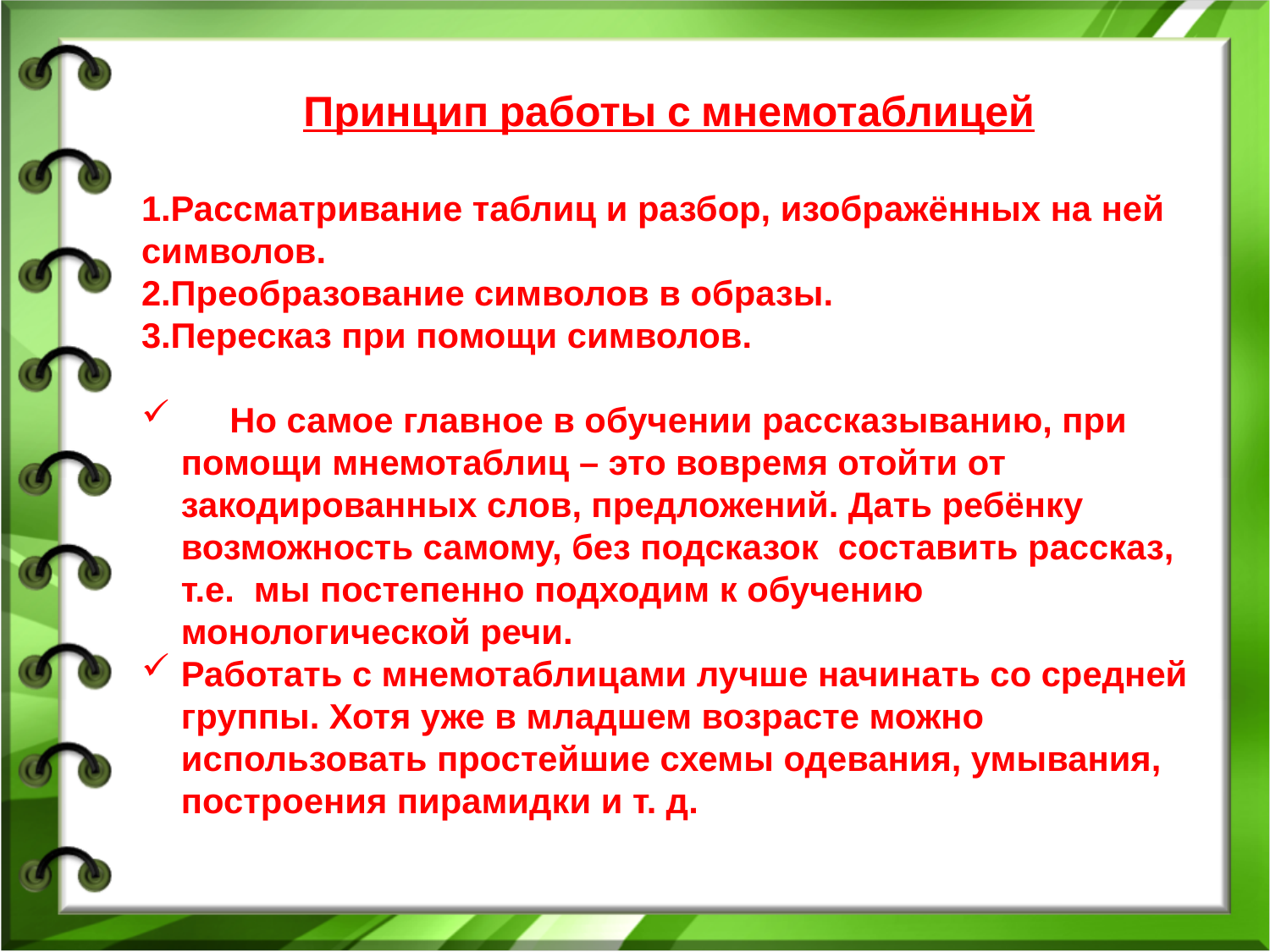

Принцип работы с мнемотаблицей

1.Рассматривание таблиц и разбор, изображённых на ней символов.
2.Преобразование символов в образы.
3.Пересказ при помощи символов.

     Но самое главное в обучении рассказыванию, при помощи мнемотаблиц – это вовремя отойти от закодированных слов, предложений. Дать ребёнку возможность самому, без подсказок  составить рассказ, т.е.  мы постепенно подходим к обучению монологической речи.
Работать с мнемотаблицами лучше начинать со средней группы. Хотя уже в младшем возрасте можно использовать простейшие схемы одевания, умывания, построения пирамидки и т. д.